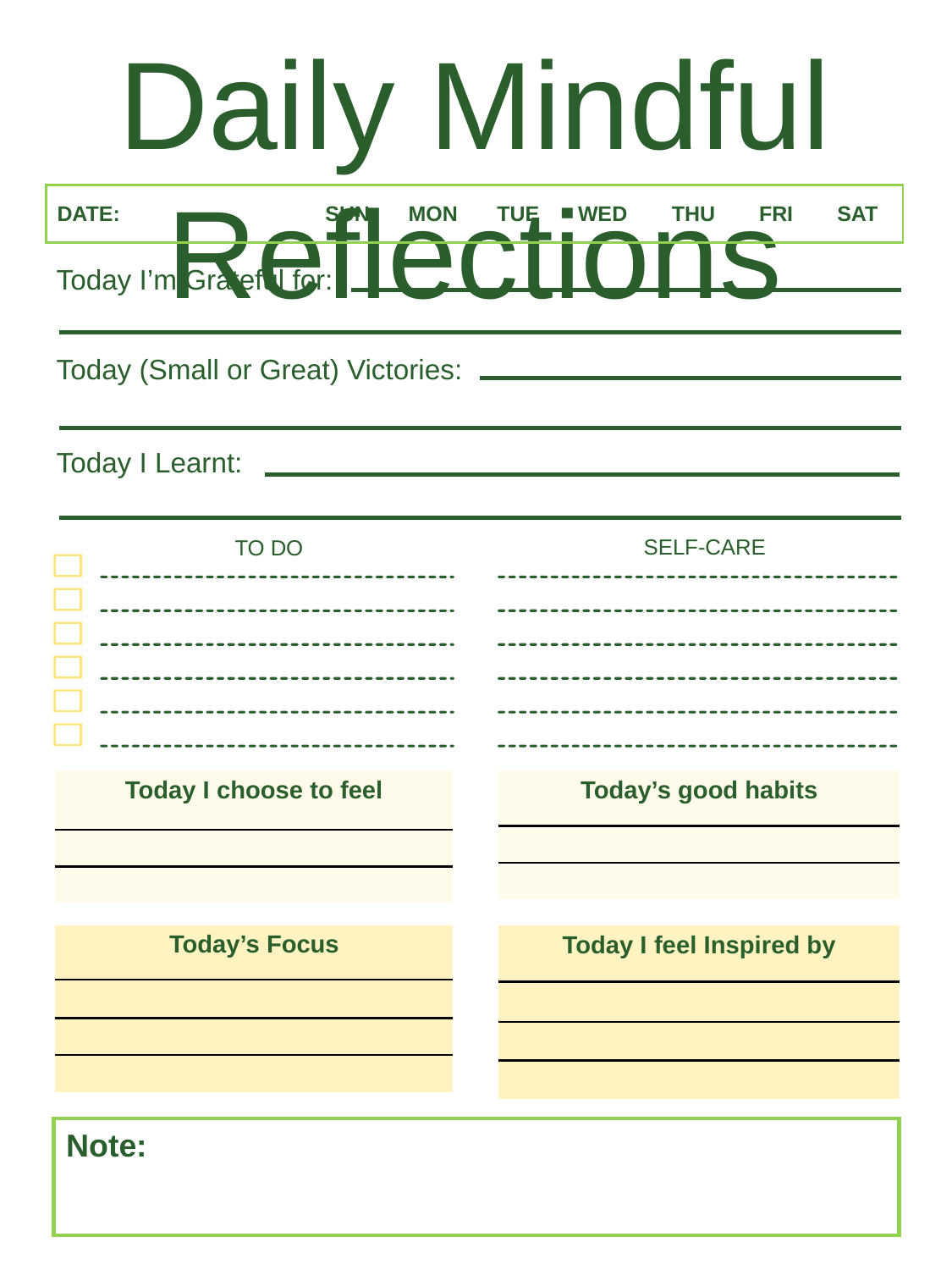

Daily Mindful Reflections
| DATE: | SUN | MON | TUE | WED | THU | FRI | SAT |
| --- | --- | --- | --- | --- | --- | --- | --- |
Today I’m Grateful for:
Today (Small or Great) Victories:
Today I Learnt:
SELF-CARE

TO DO

| Today I choose to feel |
| --- |
|  |
|  |
| Today’s good habits |
| --- |
|  |
|  |
| Today’s Focus |
| --- |
|  |
|  |
|  |
| Today I feel Inspired by |
| --- |
|  |
|  |
|  |
Note: